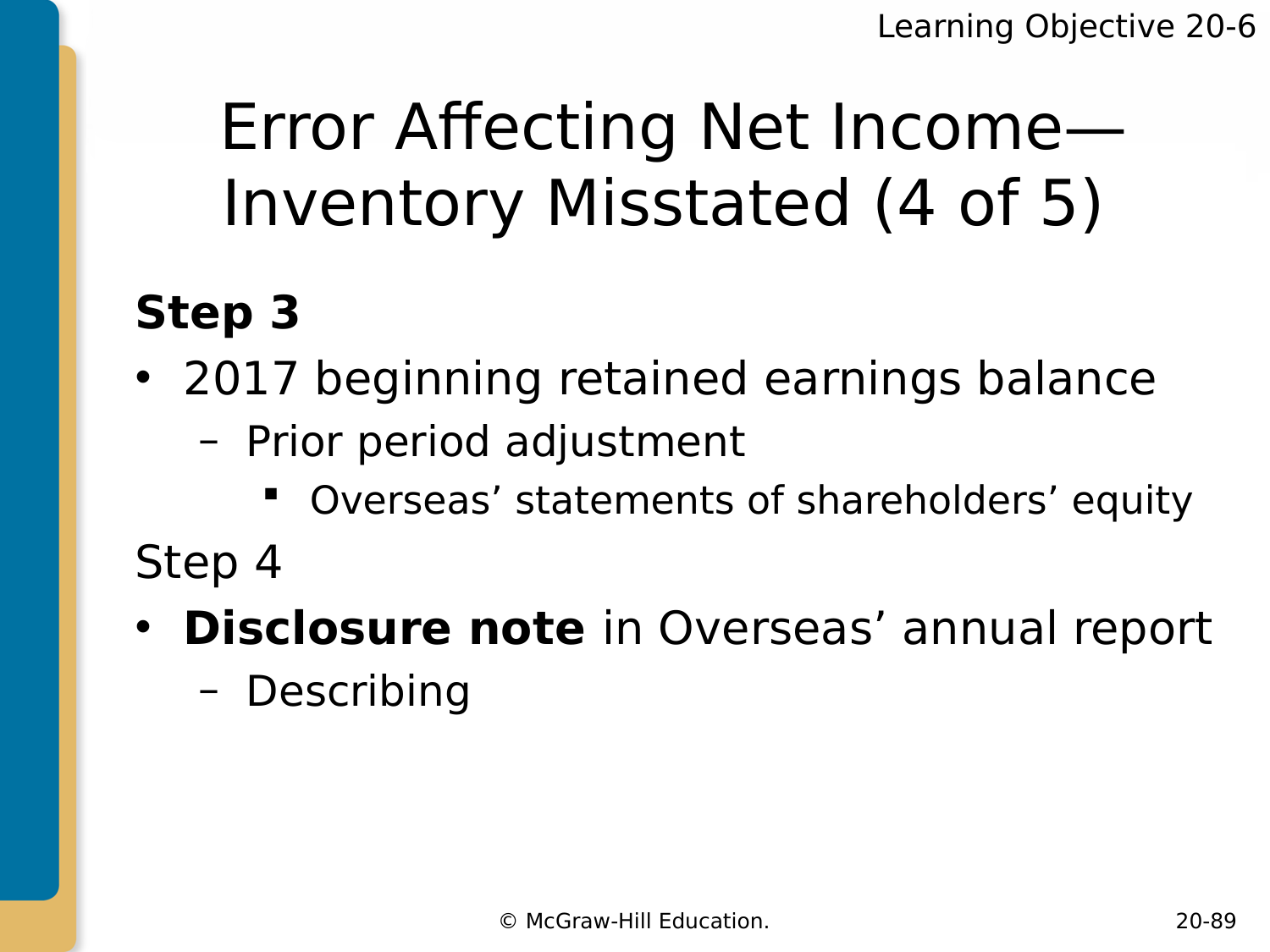

Learning Objective 20-6
# Error Affecting Net Income—Inventory Misstated (4 of 5)
Step 3
2017 beginning retained earnings balance
Prior period adjustment
Overseas’ statements of shareholders’ equity
Step 4
Disclosure note in Overseas’ annual report
Describing